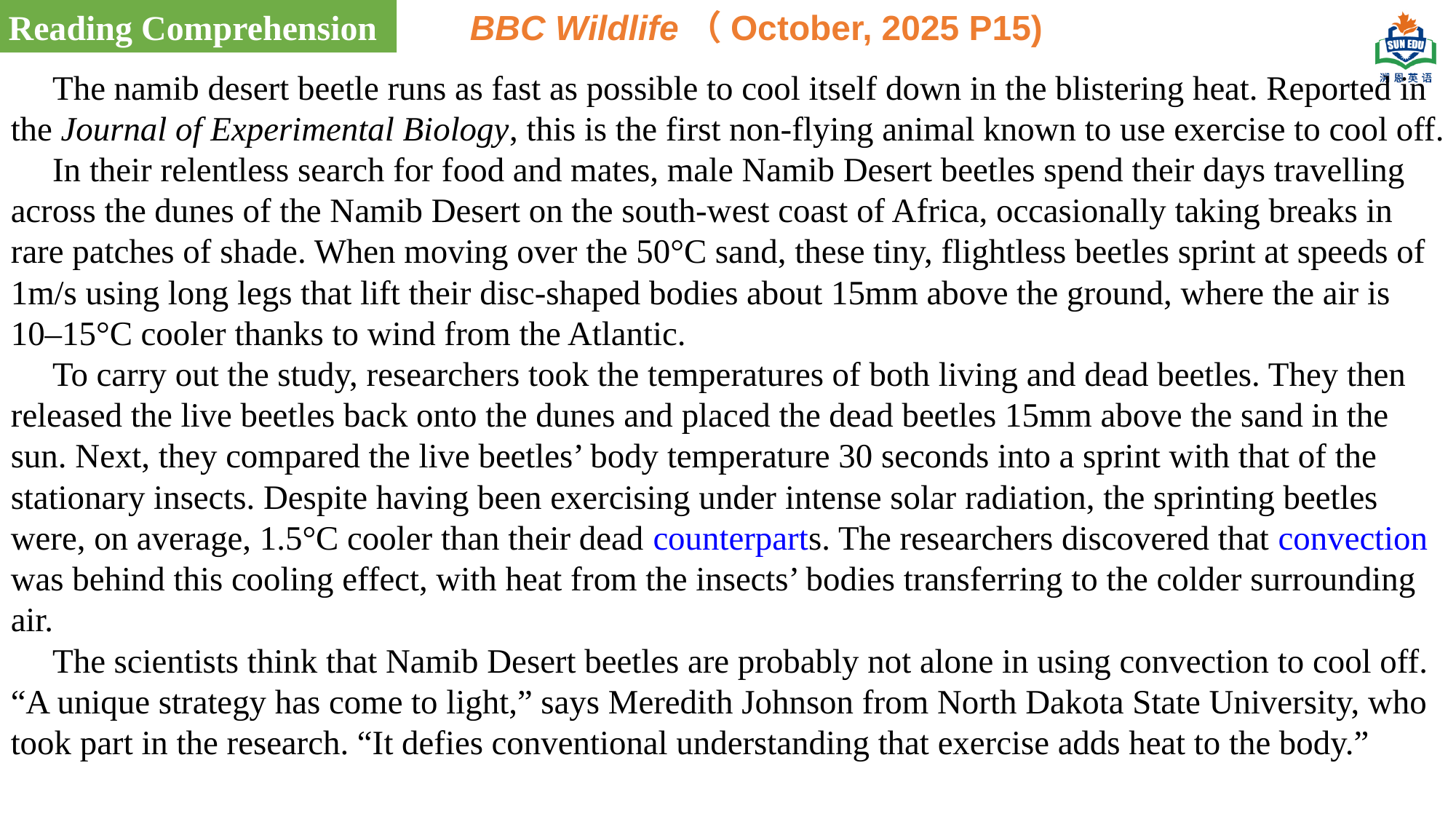

Reading Comprehension
BBC Wildlife（October, 2025 P15)
The namib desert beetle runs as fast as possible to cool itself down in the blistering heat. Reported in the Journal of Experimental Biology, this is the first non-flying animal known to use exercise to cool off.
In their relentless search for food and mates, male Namib Desert beetles spend their days travelling across the dunes of the Namib Desert on the south-west coast of Africa, occasionally taking breaks in rare patches of shade. When moving over the 50°C sand, these tiny, flightless beetles sprint at speeds of 1m/s using long legs that lift their disc-shaped bodies about 15mm above the ground, where the air is 10–15°C cooler thanks to wind from the Atlantic.
To carry out the study, researchers took the temperatures of both living and dead beetles. They then released the live beetles back onto the dunes and placed the dead beetles 15mm above the sand in the sun. Next, they compared the live beetles’ body temperature 30 seconds into a sprint with that of the stationary insects. Despite having been exercising under intense solar radiation, the sprinting beetles were, on average, 1.5°C cooler than their dead counterparts. The researchers discovered that convection was behind this cooling effect, with heat from the insects’ bodies transferring to the colder surrounding air.
The scientists think that Namib Desert beetles are probably not alone in using convection to cool off. “A unique strategy has come to light,” says Meredith Johnson from North Dakota State University, who took part in the research. “It defies conventional understanding that exercise adds heat to the body.”